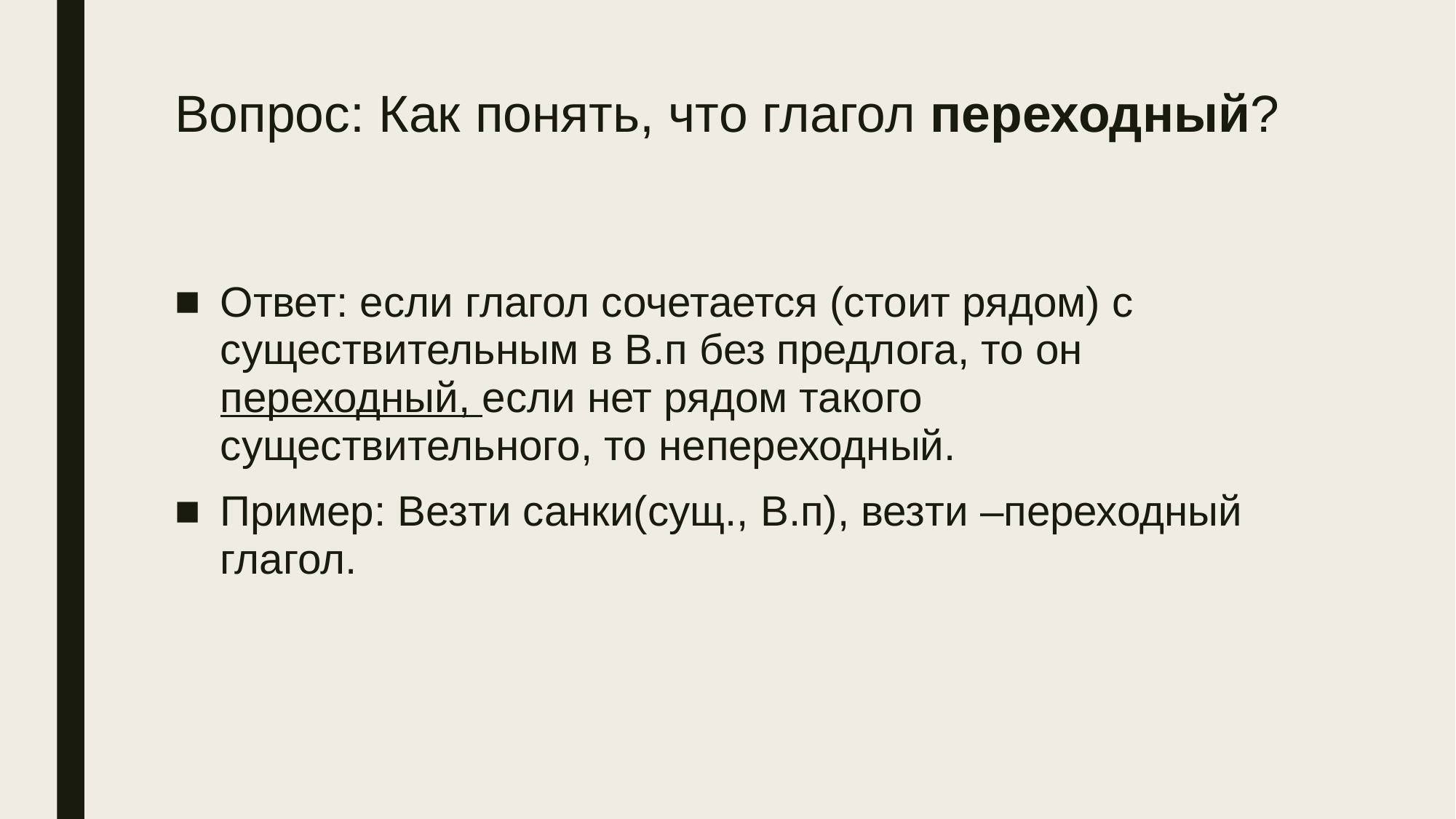

# Вопрос: Как понять, что глагол переходный?
Ответ: если глагол сочетается (стоит рядом) с существительным в В.п без предлога, то он переходный, если нет рядом такого существительного, то непереходный.
Пример: Везти санки(сущ., В.п), везти –переходный глагол.